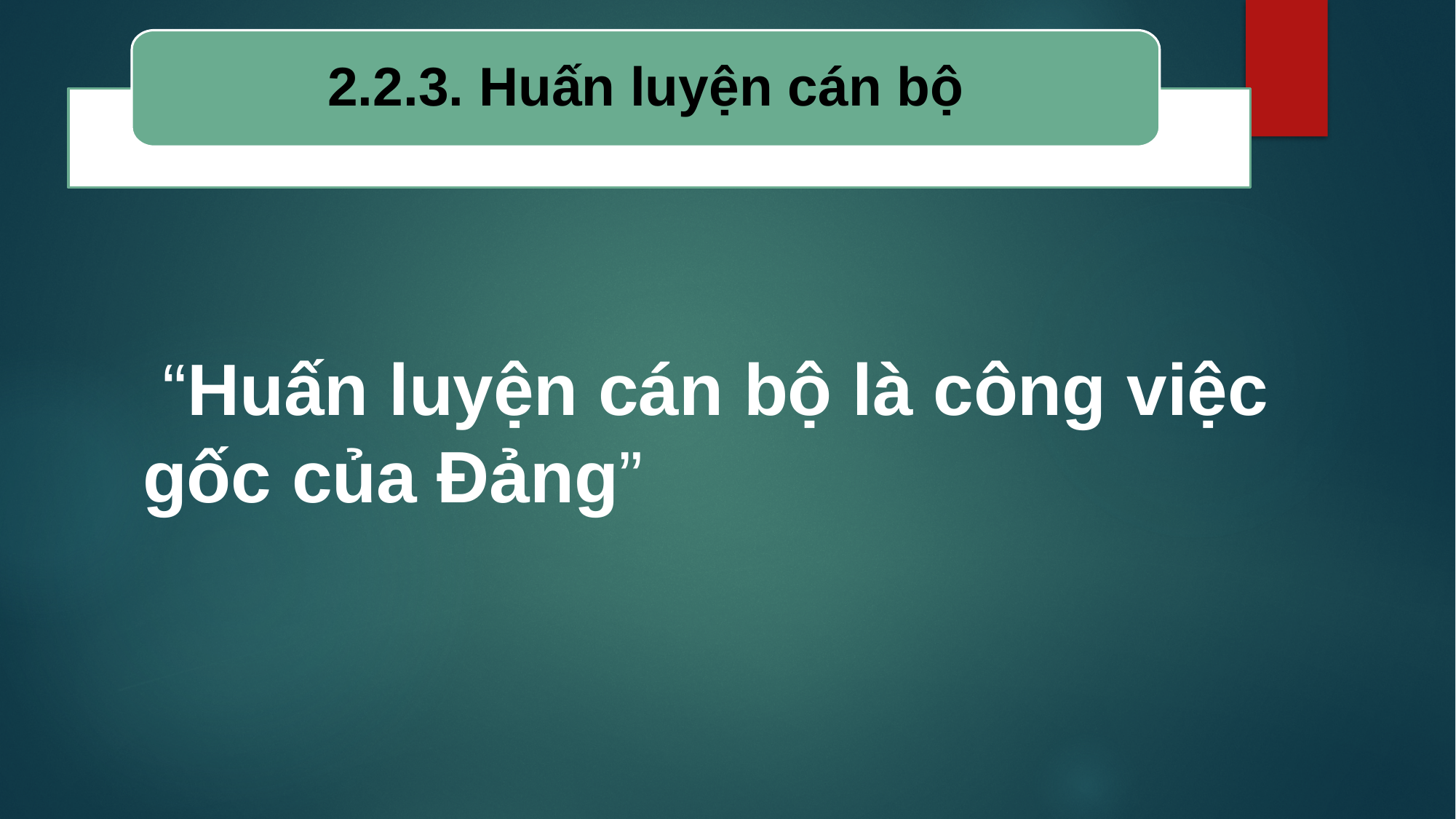

2.2.3. Huấn luyện cán bộ
#

 “Huấn luyện cán bộ là công việc gốc của Đảng”